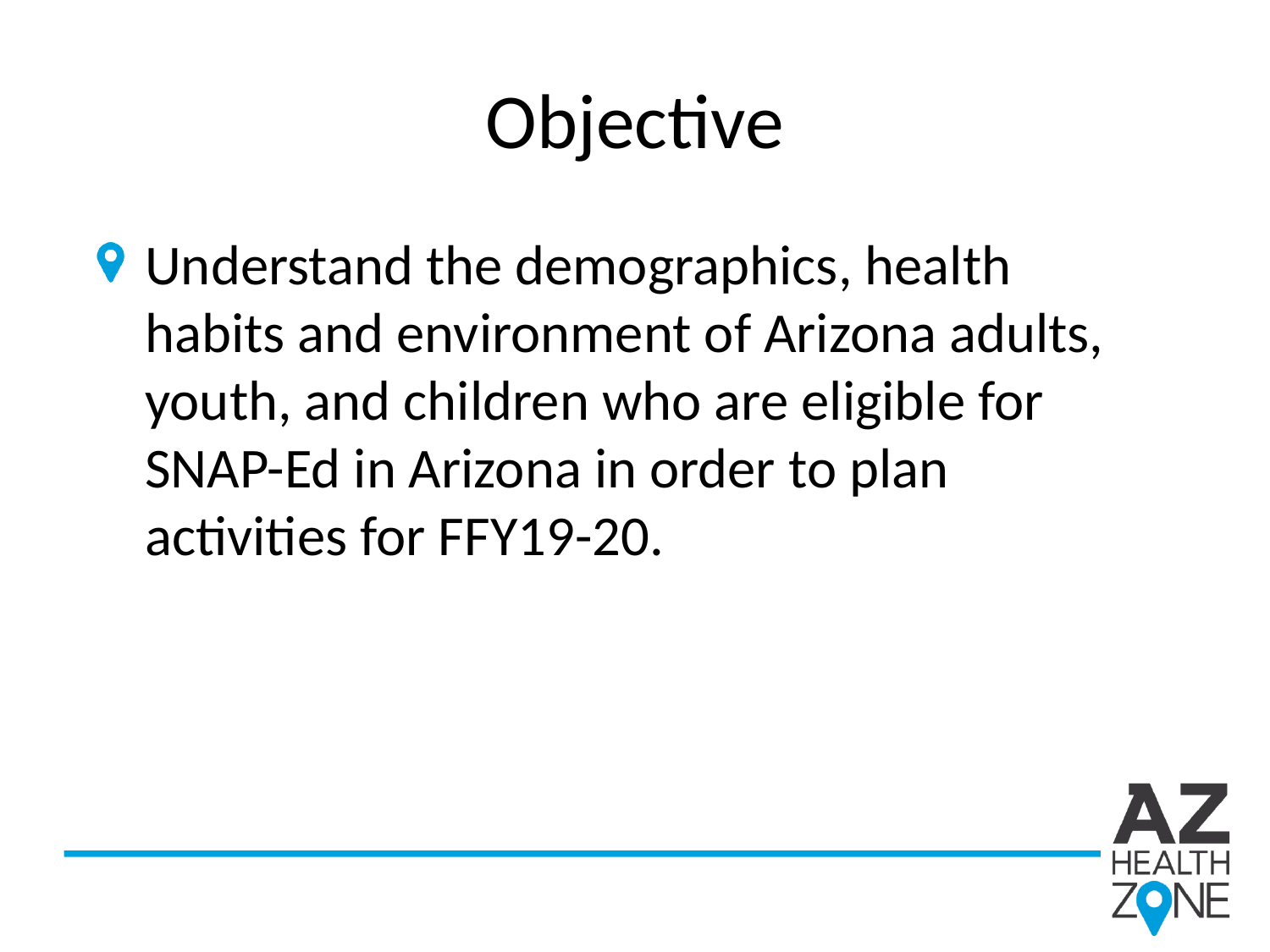

# Objective
Understand the demographics, health habits and environment of Arizona adults, youth, and children who are eligible for SNAP-Ed in Arizona in order to plan activities for FFY19-20.